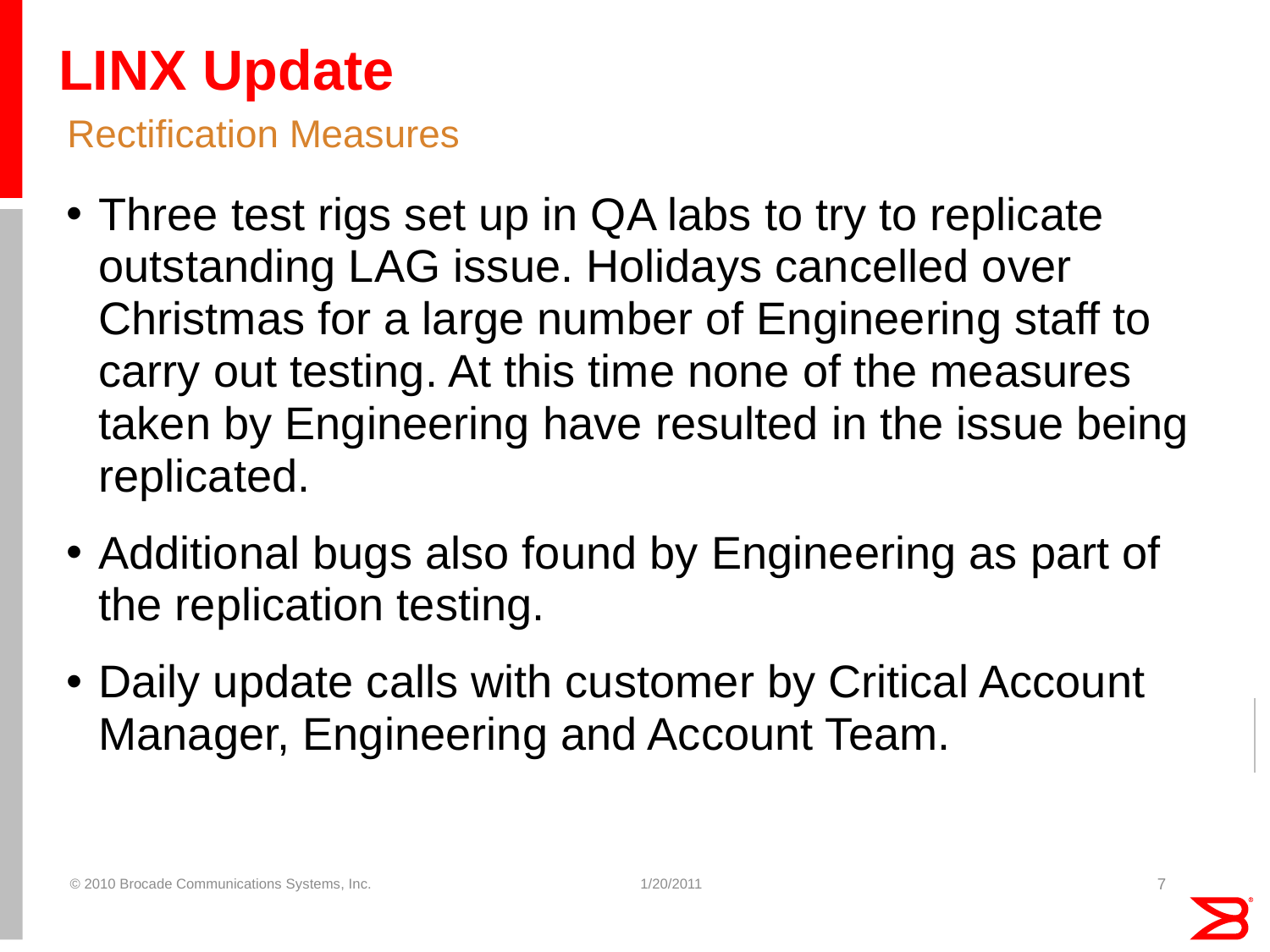

# LINX Update
Rectification Measures
Three test rigs set up in QA labs to try to replicate outstanding LAG issue. Holidays cancelled over Christmas for a large number of Engineering staff to carry out testing. At this time none of the measures taken by Engineering have resulted in the issue being replicated.
Additional bugs also found by Engineering as part of the replication testing.
Daily update calls with customer by Critical Account Manager, Engineering and Account Team.

© 2010 Brocade Communications Systems, Inc.
1/20/2011
7